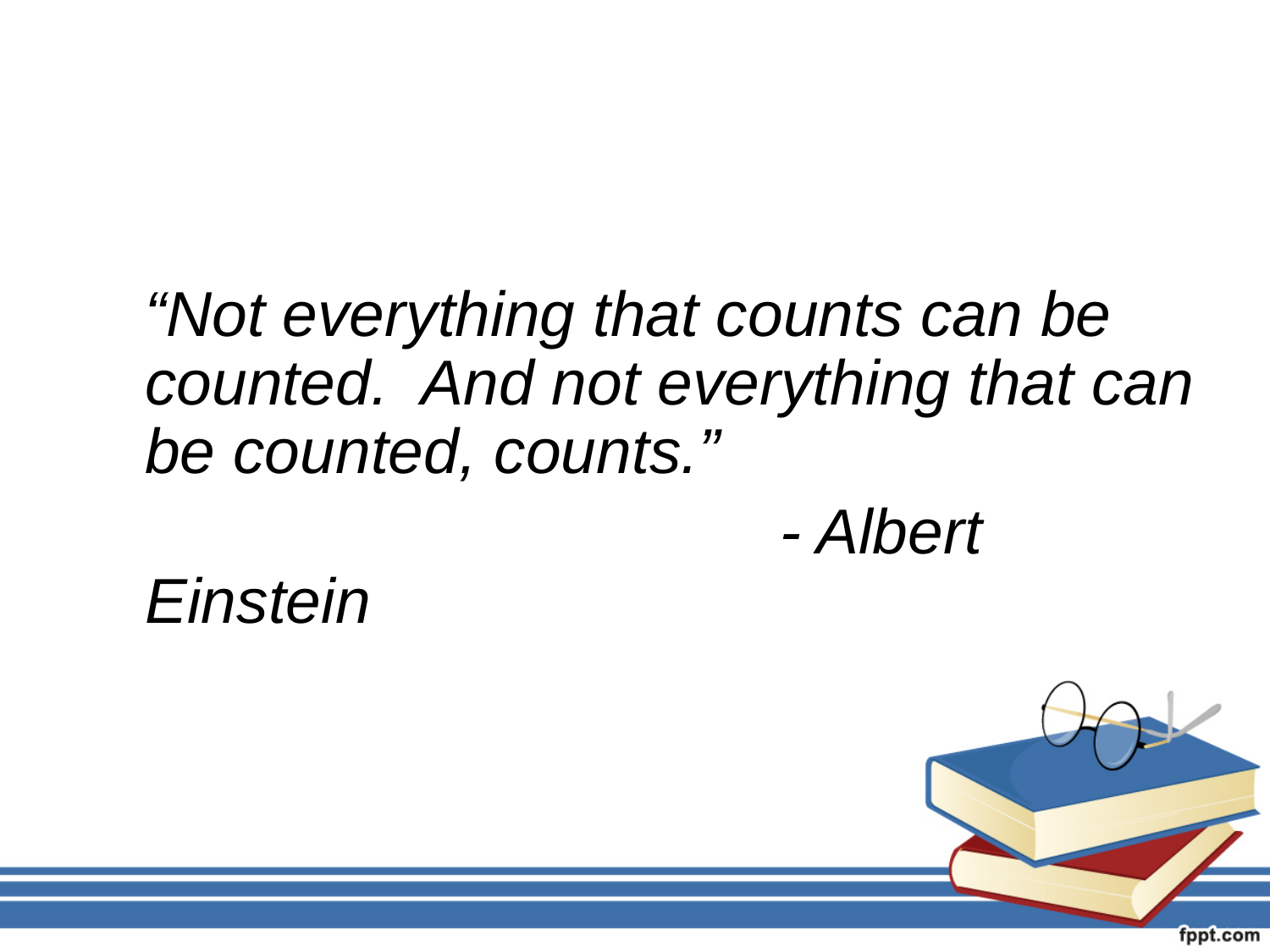

“Not everything that counts can be counted.  And not everything that can be counted, counts.”
						- Albert Einstein